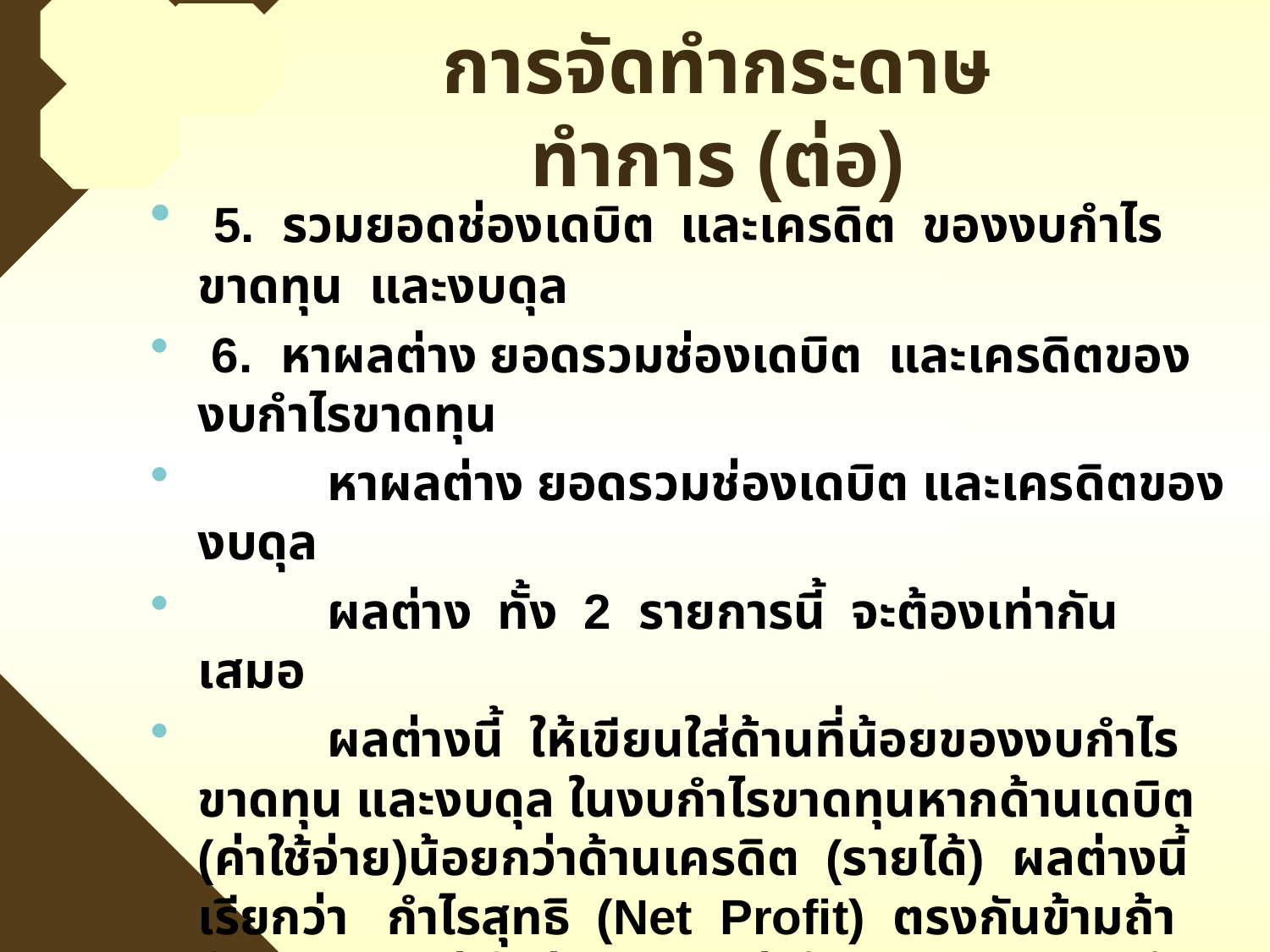

# การจัดทำกระดาษทำการ (ต่อ)
 5.  รวมยอดช่องเดบิต  และเครดิต  ของงบกำไรขาดทุน  และงบดุล
 6.  หาผลต่าง ยอดรวมช่องเดบิต  และเครดิตของงบกำไรขาดทุน
          หาผลต่าง ยอดรวมช่องเดบิต และเครดิตของงบดุล
          ผลต่าง  ทั้ง  2  รายการนี้  จะต้องเท่ากันเสมอ
          ผลต่างนี้  ให้เขียนใส่ด้านที่น้อยของงบกำไรขาดทุน และงบดุล ในงบกำไรขาดทุนหากด้านเดบิต  (ค่าใช้จ่าย)น้อยกว่าด้านเครดิต  (รายได้)  ผลต่างนี้เรียกว่า   กำไรสุทธิ  (Net  Profit)  ตรงกันข้ามถ้าด้านเดบิต  (ค่าใช้จ่าย)  สูงกว่าด้านเครดิต (รายได้)   ผลต่างนี้เรียกว่า   ขาดทุนสุทธิ  (Net  Loss)
      7.  รวมตัวเลขช่องเดบิต  และเครดิตของงบกำไรขาดทุน  จะต้องเท่ากันเสมอ      และรวมตัวเลขด้านเดบิต  และเครดิต  ของงบดุล  ก็จะต้องเท่ากันเสมอ